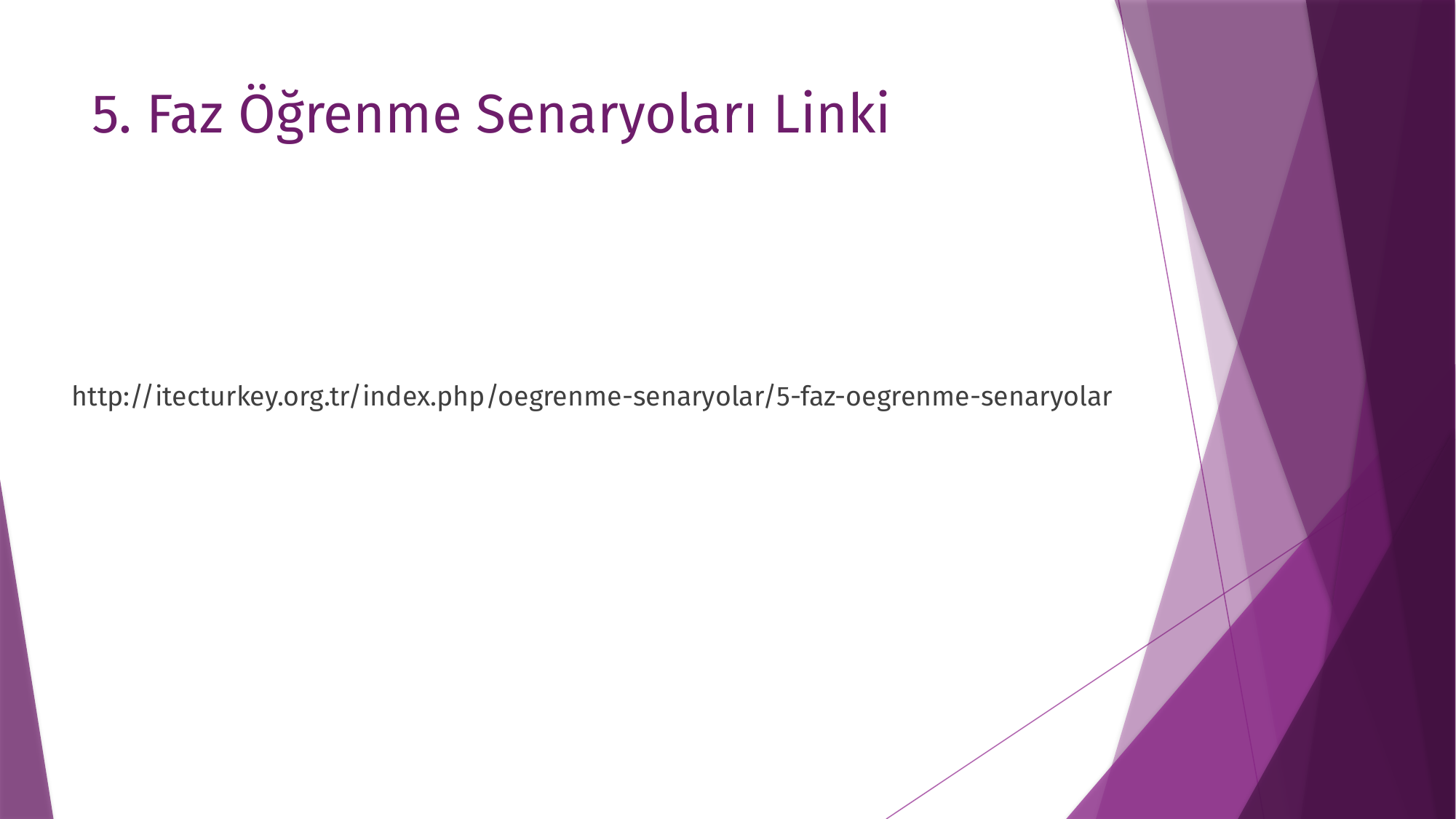

# 5. Faz Öğrenme Senaryoları Linki
http://itecturkey.org.tr/index.php/oegrenme-senaryolar/5-faz-oegrenme-senaryolar